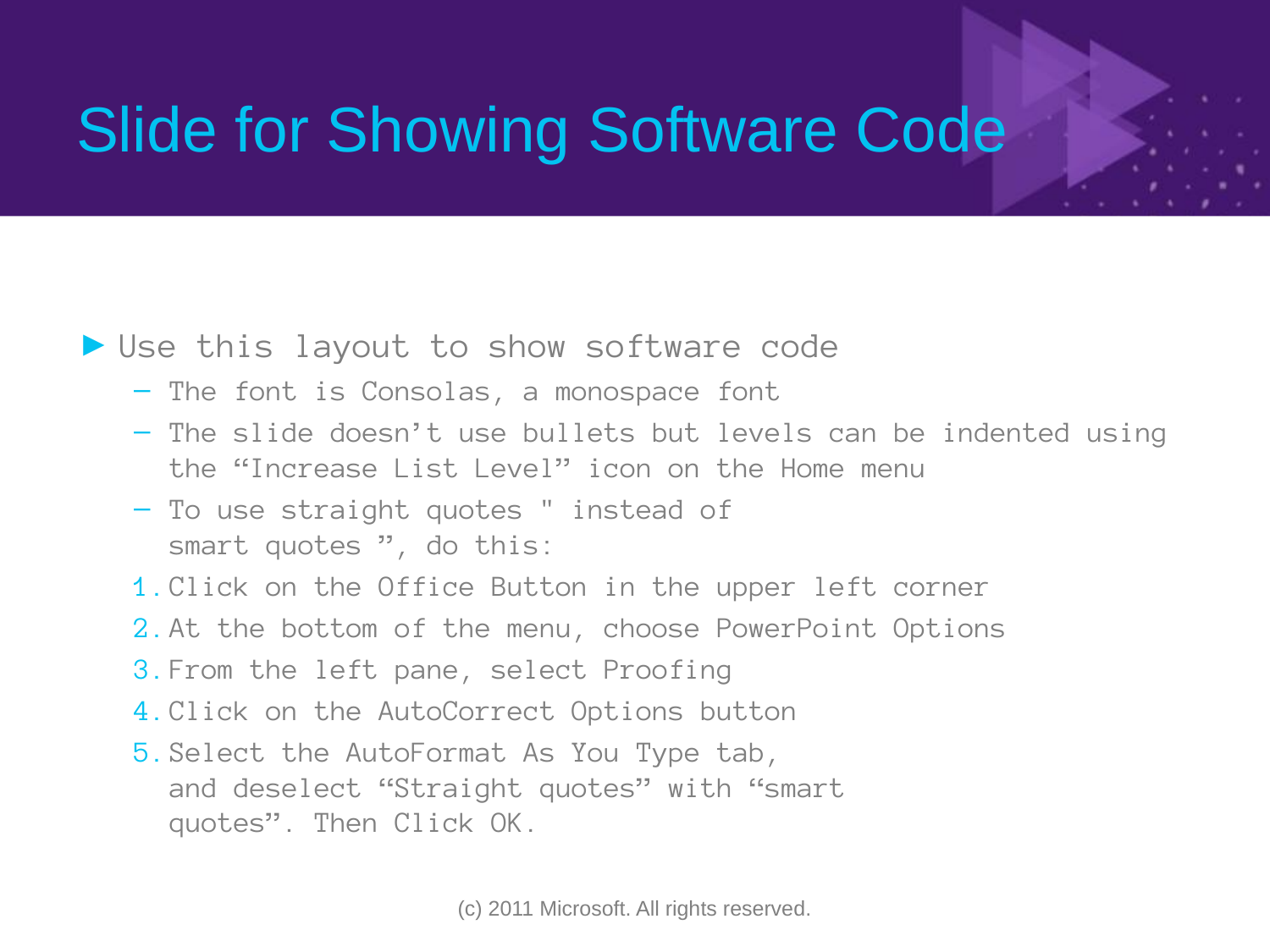

# Slide for Showing Software Code
Use this layout to show software code
The font is Consolas, a monospace font
The slide doesn’t use bullets but levels can be indented using the “Increase List Level” icon on the Home menu
To use straight quotes " instead of
smart quotes ”, do this:
Click on the Office Button in the upper left corner
At the bottom of the menu, choose PowerPoint Options
From the left pane, select Proofing
Click on the AutoCorrect Options button
Select the AutoFormat As You Type tab,
and deselect “Straight quotes” with “smart
quotes”. Then Click OK.
(c) 2011 Microsoft. All rights reserved.